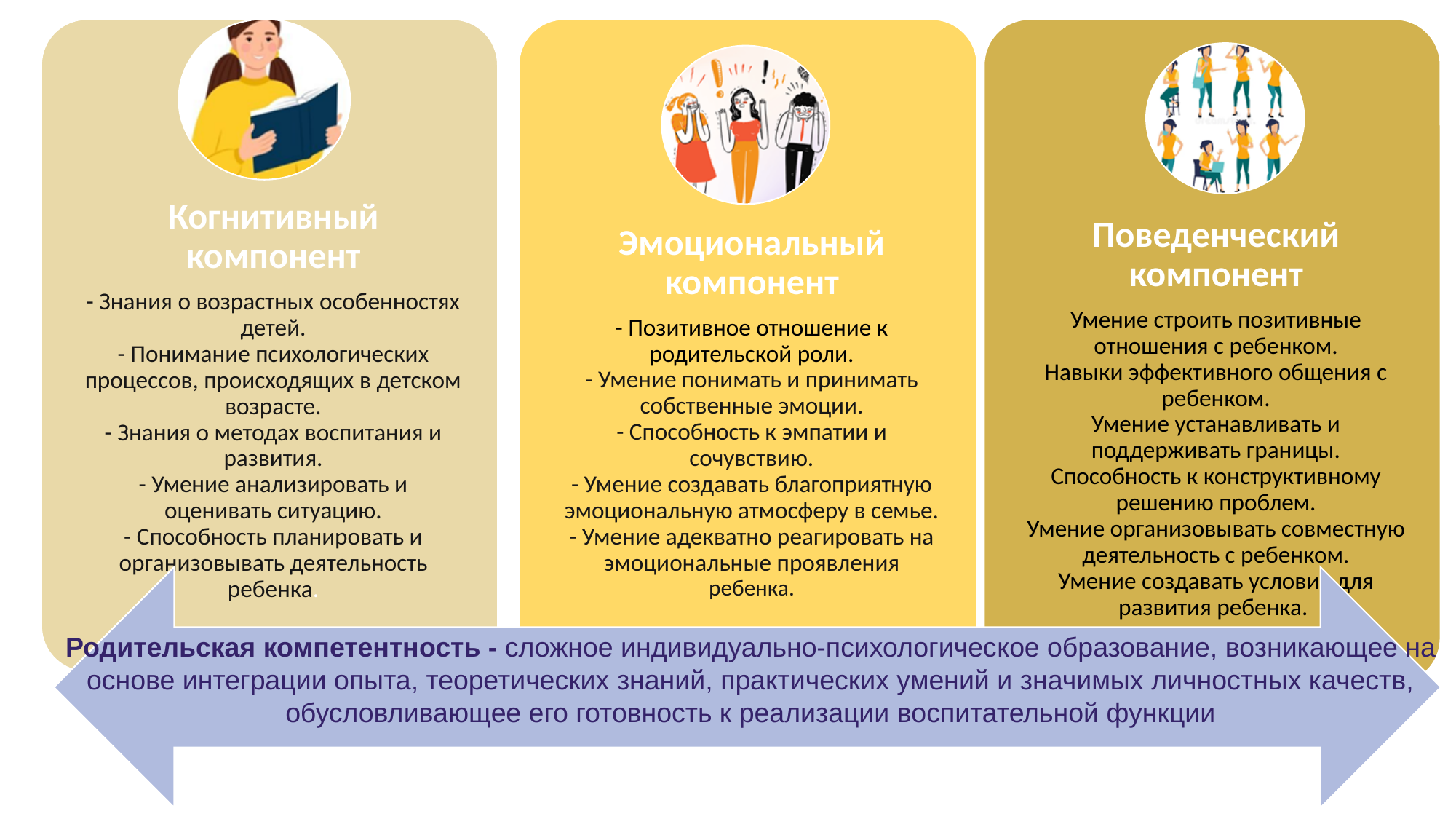

Когнитивный компонент
- Знания о возрастных особенностях детей.
- Понимание психологических процессов, происходящих в детском возрасте.
- Знания о методах воспитания и развития.
- Умение анализировать и оценивать ситуацию.
- Способность планировать и организовывать деятельность ребенка.

Эмоциональный компонент
- Позитивное отношение к родительской роли.
- Умение понимать и принимать собственные эмоции.
- Способность к эмпатии и сочувствию.
- Умение создавать благоприятную эмоциональную атмосферу в семье.
- Умение адекватно реагировать на эмоциональные проявления ребенка.
Поведенческий компонент
Умение строить позитивные отношения с ребенком.
Навыки эффективного общения с ребенком.
Умение устанавливать и поддерживать границы.
Способность к конструктивному решению проблем.
Умение организовывать совместную деятельность с ребенком.
Умение создавать условия для развития ребенка.
Родительская компетентность - сложное индивидуально-психологичес­кое образование, возникающее на основе интеграции опыта, теоретических знаний, практических умений и значимых личностных качеств, обусловливающее его готовность к реализации воспитательной функции